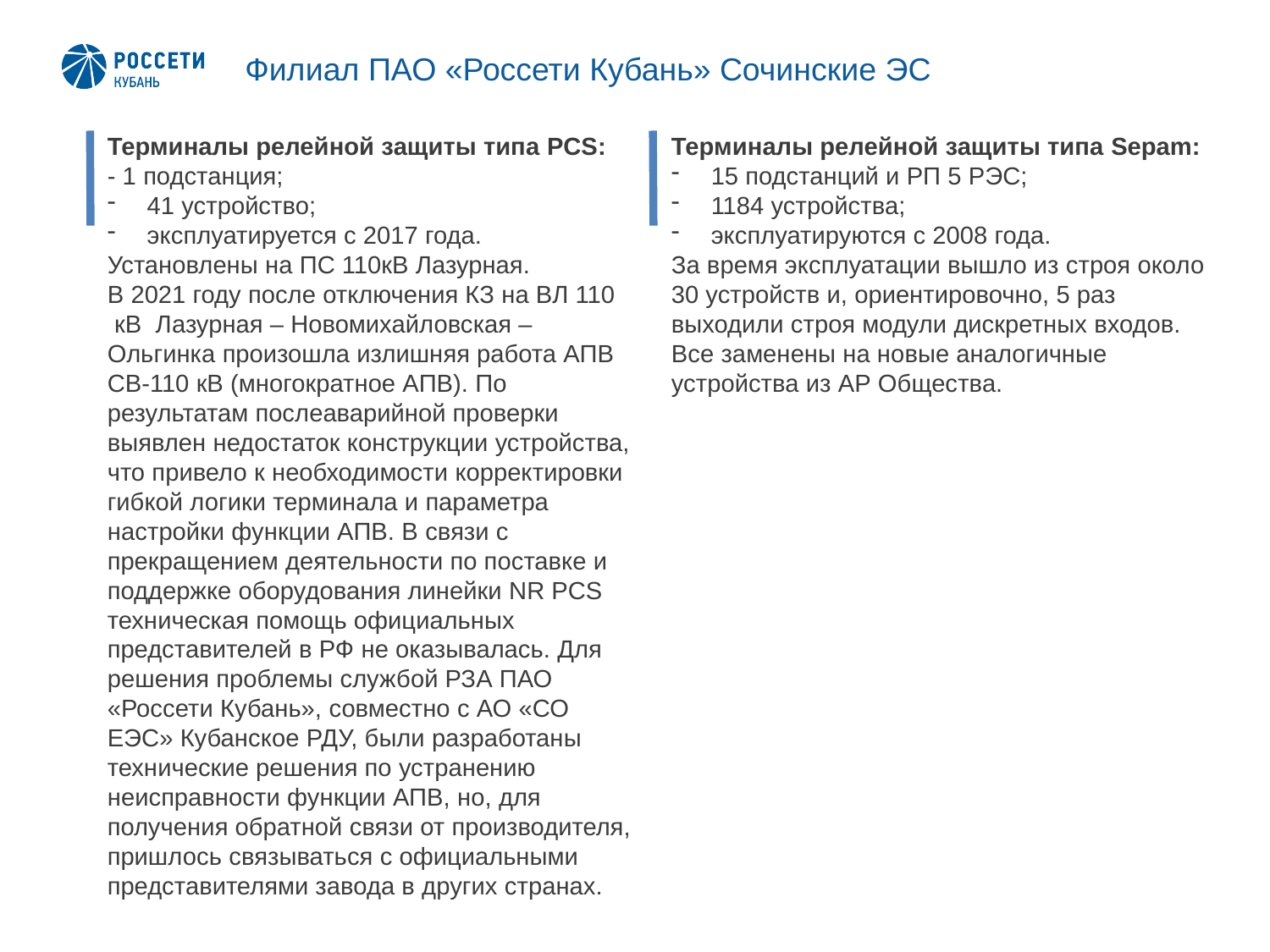

# Филиал ПАО «Россети Кубань» Сочинские ЭС

Терминалы релейной защиты типа PCS:
- 1 подстанция;
41 устройство;
эксплуатируется с 2017 года.
Установлены на ПС 110кВ Лазурная.
В 2021 году после отключения КЗ на ВЛ 110  кВ  Лазурная – Новомихайловская – Ольгинка произошла излишняя работа АПВ СВ-110 кВ (многократное АПВ). По результатам послеаварийной проверки выявлен недостаток конструкции устройства, что привело к необходимости корректировки гибкой логики терминала и параметра настройки функции АПВ. В связи с прекращением деятельности по поставке и поддержке оборудования линейки NR PCS техническая помощь официальных представителей в РФ не оказывалась. Для решения проблемы службой РЗА ПАО «Россети Кубань», совместно с АО «СО ЕЭС» Кубанское РДУ, были разработаны технические решения по устранению неисправности функции АПВ, но, для получения обратной связи от производителя, пришлось связываться с официальными представителями завода в других странах.

Терминалы релейной защиты типа Sepam:
15 подстанций и РП 5 РЭС;
1184 устройства;
эксплуатируются с 2008 года.
За время эксплуатации вышло из строя около 30 устройств и, ориентировочно, 5 раз выходили строя модули дискретных входов. Все заменены на новые аналогичные устройства из АР Общества.